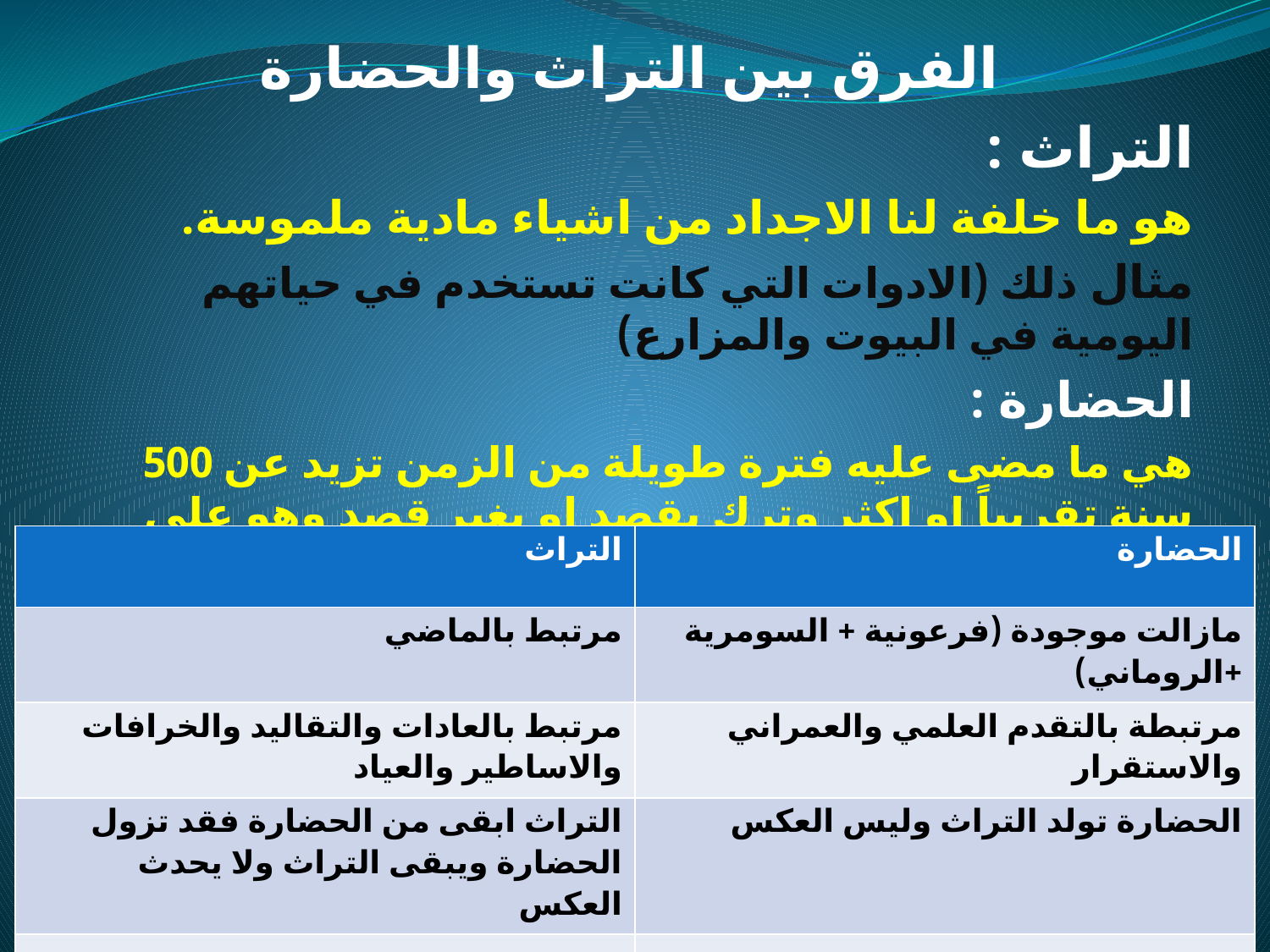

الفرق بين التراث والحضارة
التراث :
هو ما خلفة لنا الاجداد من اشياء مادية ملموسة.
مثال ذلك (الادوات التي كانت تستخدم في حياتهم اليومية في البيوت والمزارع)
الحضارة :
هي ما مضى عليه فترة طويلة من الزمن تزيد عن 500 سنة تقريباً او اكثر وترك بقصد او بغير قصد وهو على نوعين ( اسلامي او غير اسلامي)

| التراث | الحضارة |
| --- | --- |
| مرتبط بالماضي | مازالت موجودة (فرعونية + السومرية +الروماني) |
| مرتبط بالعادات والتقاليد والخرافات والاساطير والعياد | مرتبطة بالتقدم العلمي والعمراني والاستقرار |
| التراث ابقى من الحضارة فقد تزول الحضارة ويبقى التراث ولا يحدث العكس | الحضارة تولد التراث وليس العكس |
|  |  |